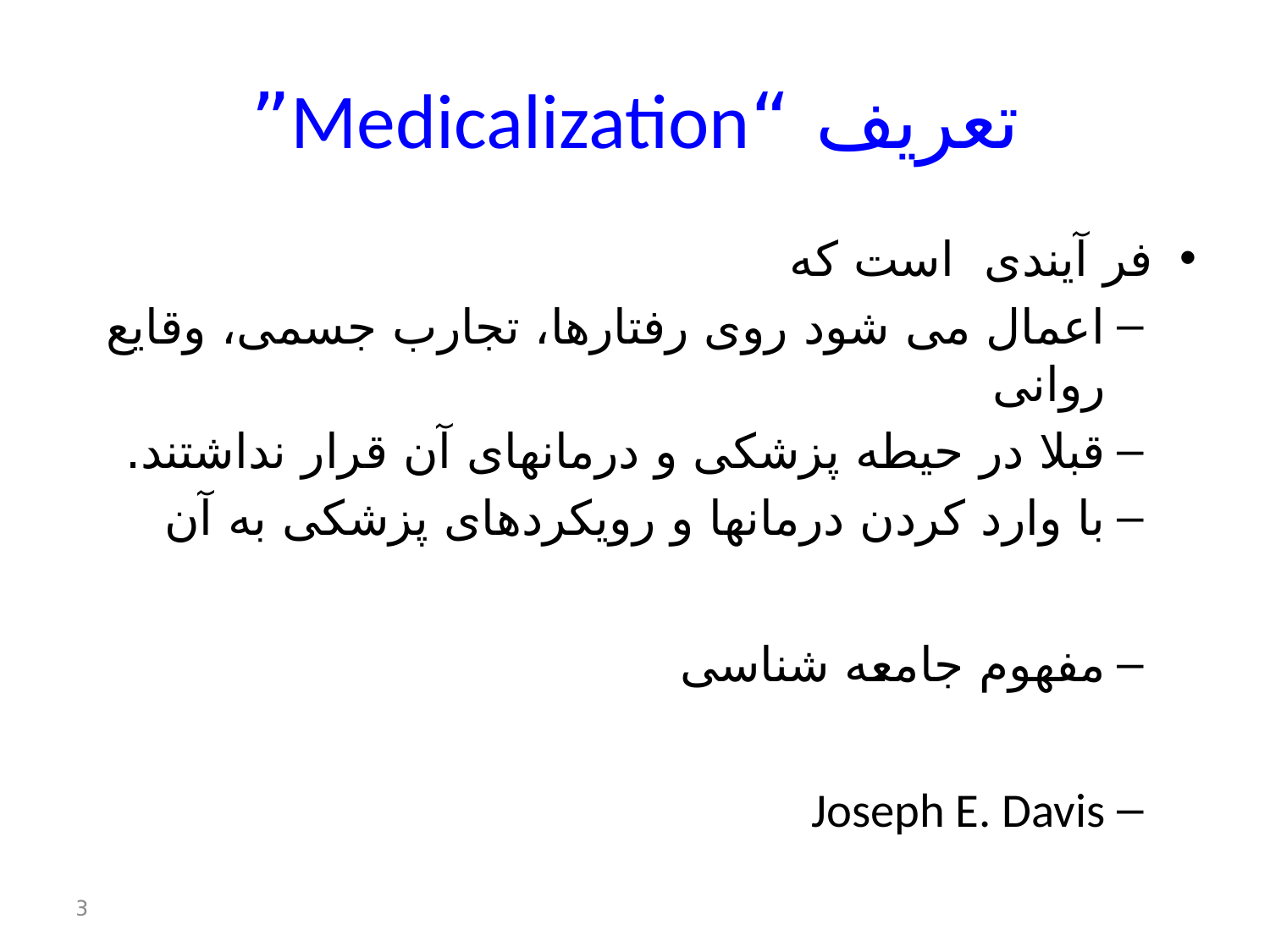

# تعریف “Medicalization”
فر آیندی  است که
اعمال می شود روی رفتارها، تجارب جسمی، وقایع روانی
قبلا در حیطه پزشکی و درمانهای آن قرار نداشتند.
با وارد کردن درمانها و رویکردهای پزشکی به آن

مفهوم جامعه شناسی

Joseph E. Davis

3